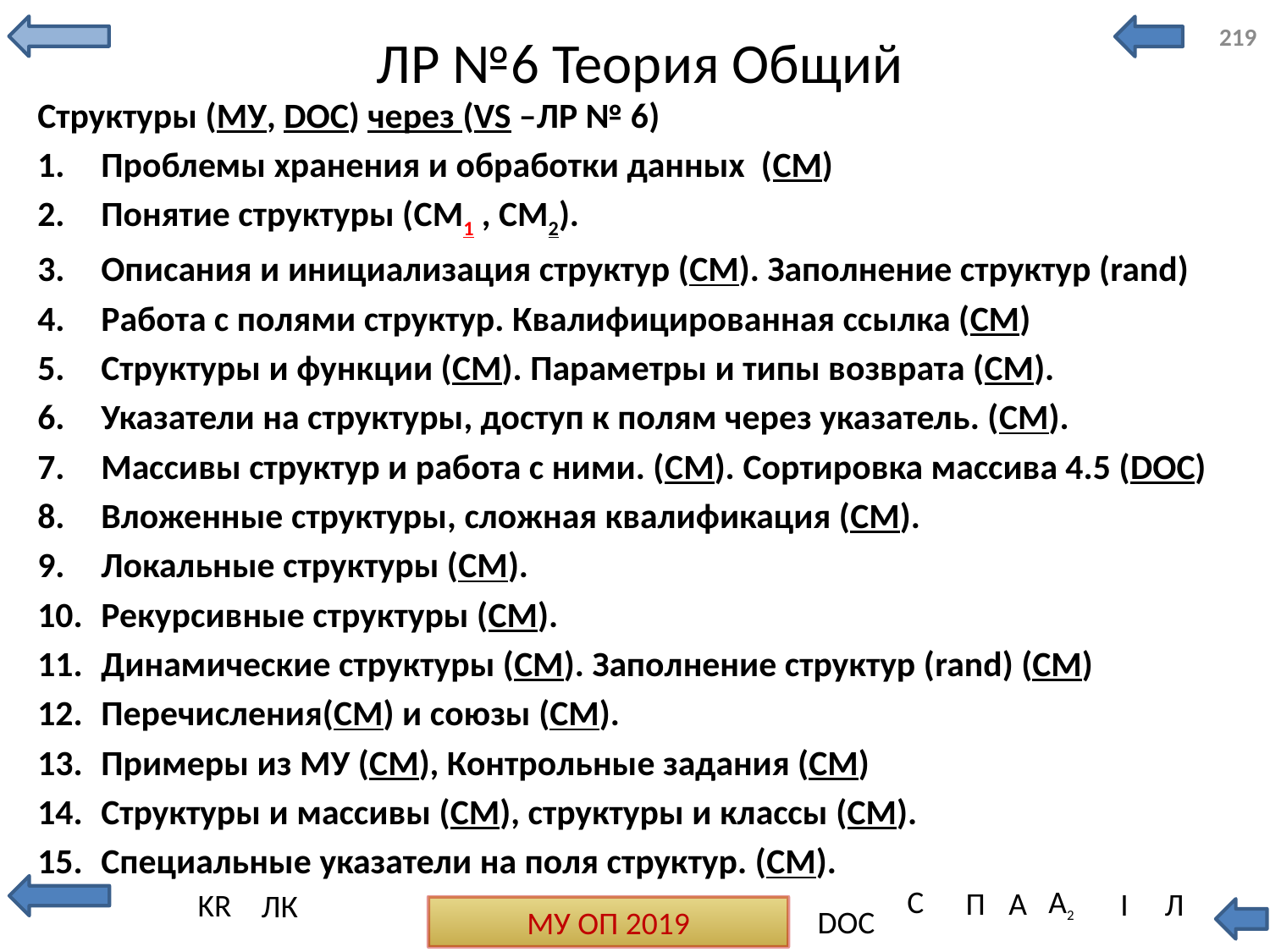

219
# ЛР №6 Теория Общий
Структуры (МУ, DOC) через (VS –ЛР № 6)
Проблемы хранения и обработки данных  (СМ)
Понятие структуры (СМ1 , СМ2).
Описания и инициализация структур (СМ). Заполнение структур (rand)
Работа с полями структур. Квалифицированная ссылка (СМ)
Структуры и функции (СМ). Параметры и типы возврата (СМ).
Указатели на структуры, доступ к полям через указатель. (СМ).
Массивы структур и работа с ними. (СМ). Сортировка массива 4.5 (DOC)
Вложенные структуры, сложная квалификация (СМ).
Локальные структуры (СМ).
Рекурсивные структуры (СМ).
Динамические структуры (СМ). Заполнение структур (rand) (СМ)
Перечисления(СМ) и союзы (СМ).
Примеры из МУ (СМ), Контрольные задания (СМ)
Структуры и массивы (СМ), структуры и классы (СМ).
Специальные указатели на поля структур. (СМ).